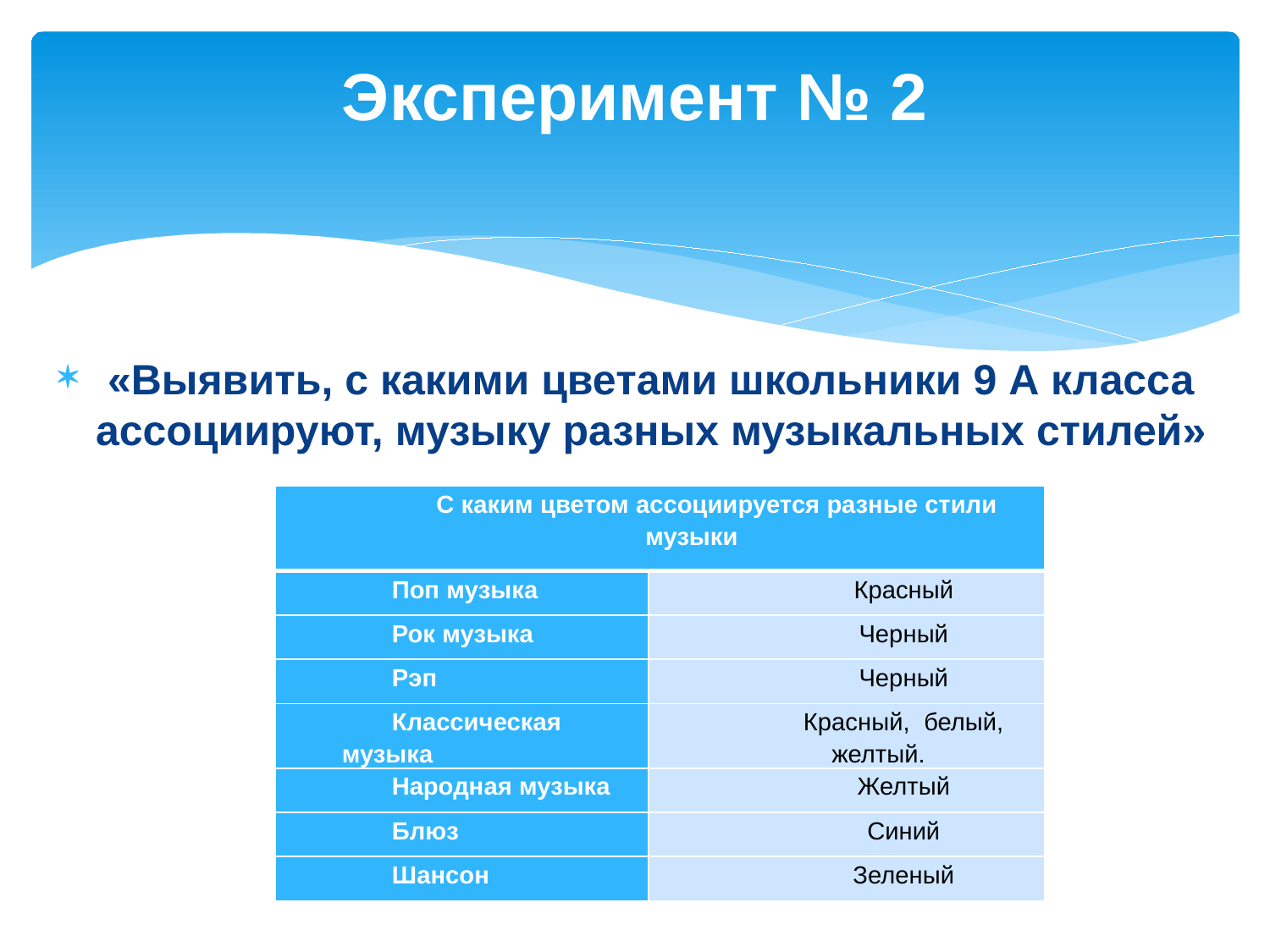

# Эксперимент № 2
 «Выявить, с какими цветами школьники 9 А класса ассоциируют, музыку разных музыкальных стилей»

| С каким цветом ассоциируется разные стили музыки |  |
| --- | --- |
| Поп музыка | Красный |
| Рок музыка | Черный |
| Рэп | Черный |
| Классическая музыка | Красный, белый, желтый. |
| Народная музыка | Желтый |
| Блюз | Синий |
| Шансон | Зеленый |